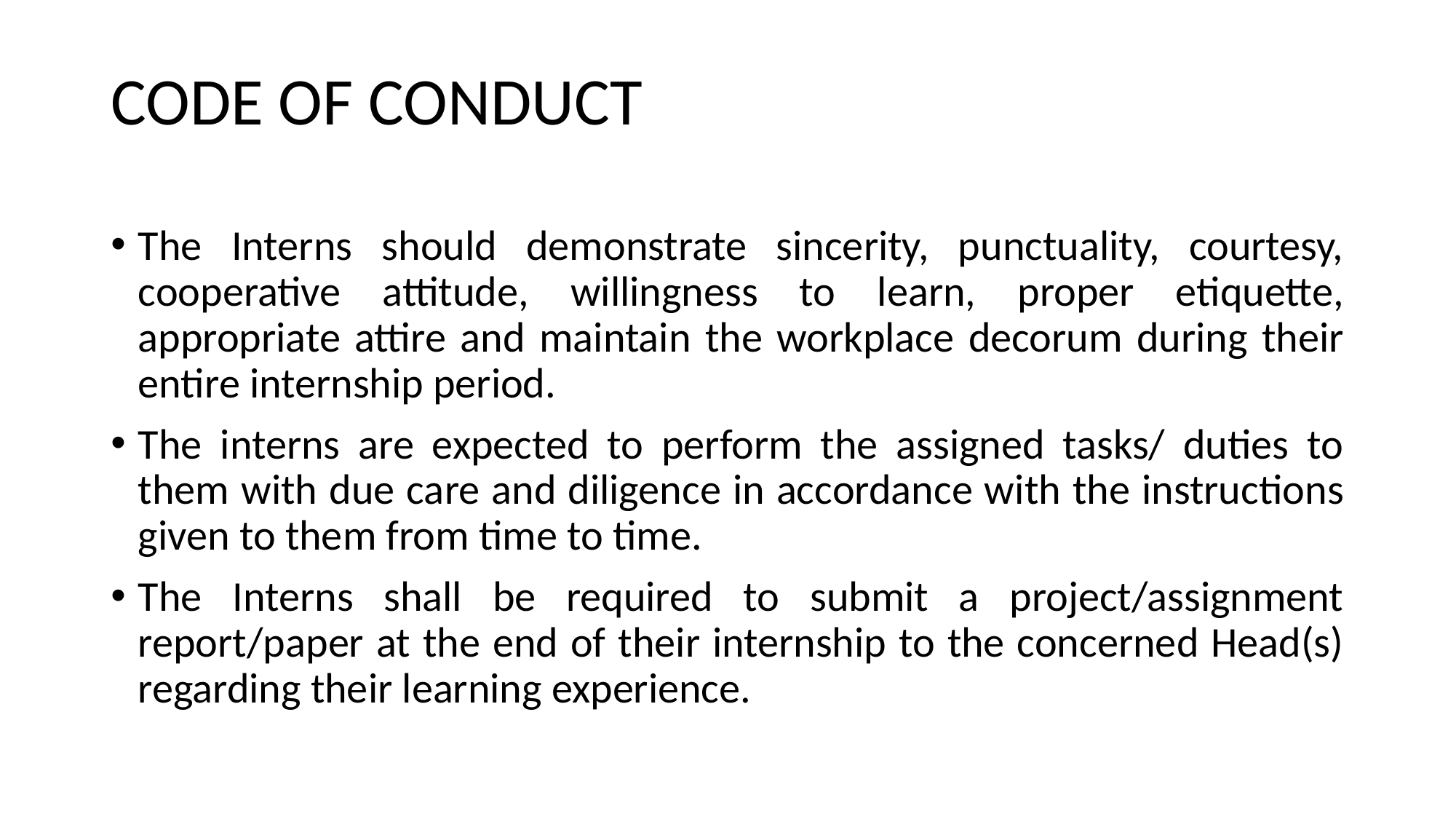

# CODE OF CONDUCT
The Interns should demonstrate sincerity, punctuality, courtesy, cooperative attitude, willingness to learn, proper etiquette, appropriate attire and maintain the workplace decorum during their entire internship period.
The interns are expected to perform the assigned tasks/ duties to them with due care and diligence in accordance with the instructions given to them from time to time.
The Interns shall be required to submit a project/assignment report/paper at the end of their internship to the concerned Head(s) regarding their learning experience.